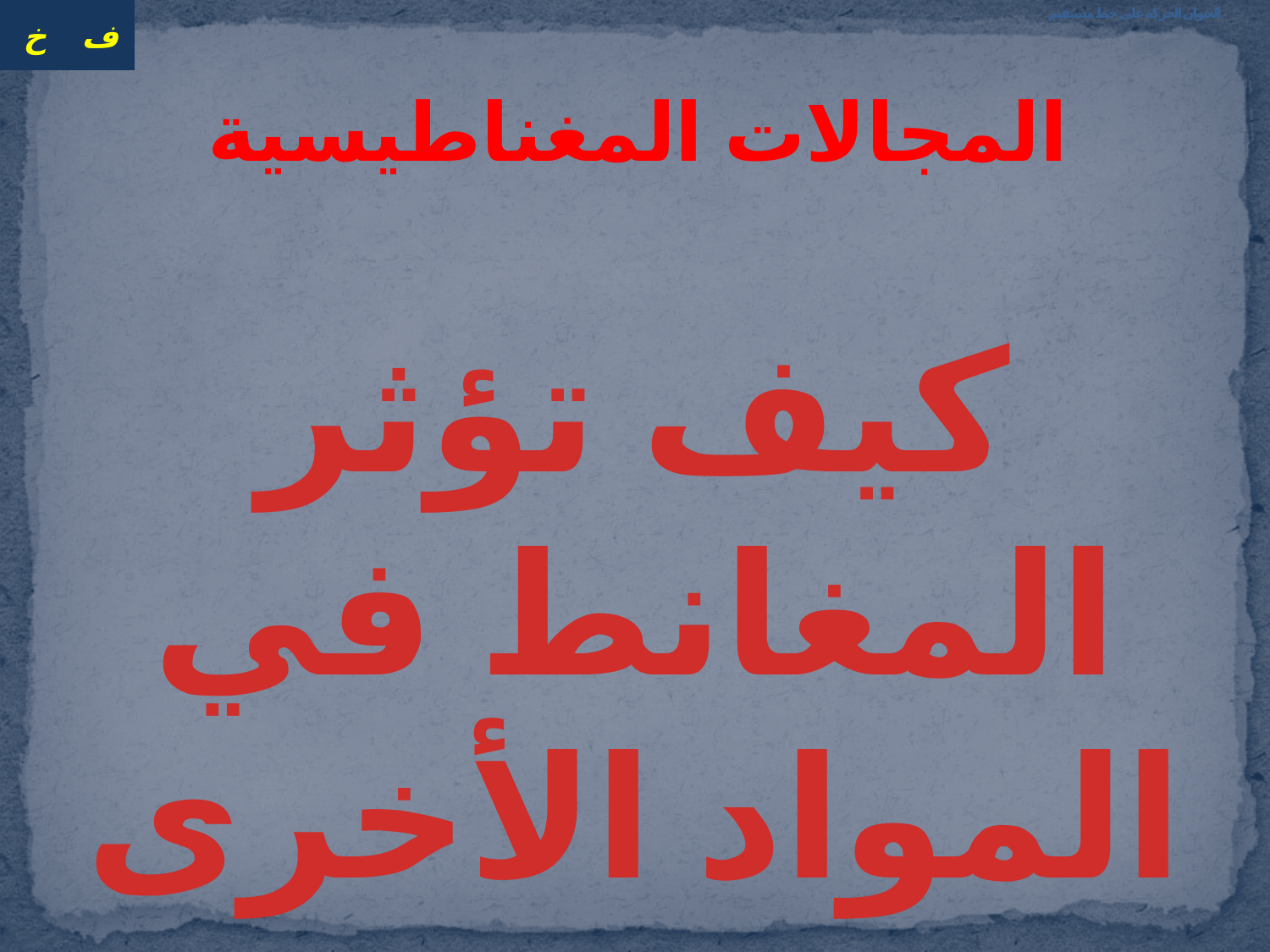

# العنوان الحركة على خط مستقيم
المجالات المغناطيسية
كيف تؤثر المغانط في المواد الأخرى